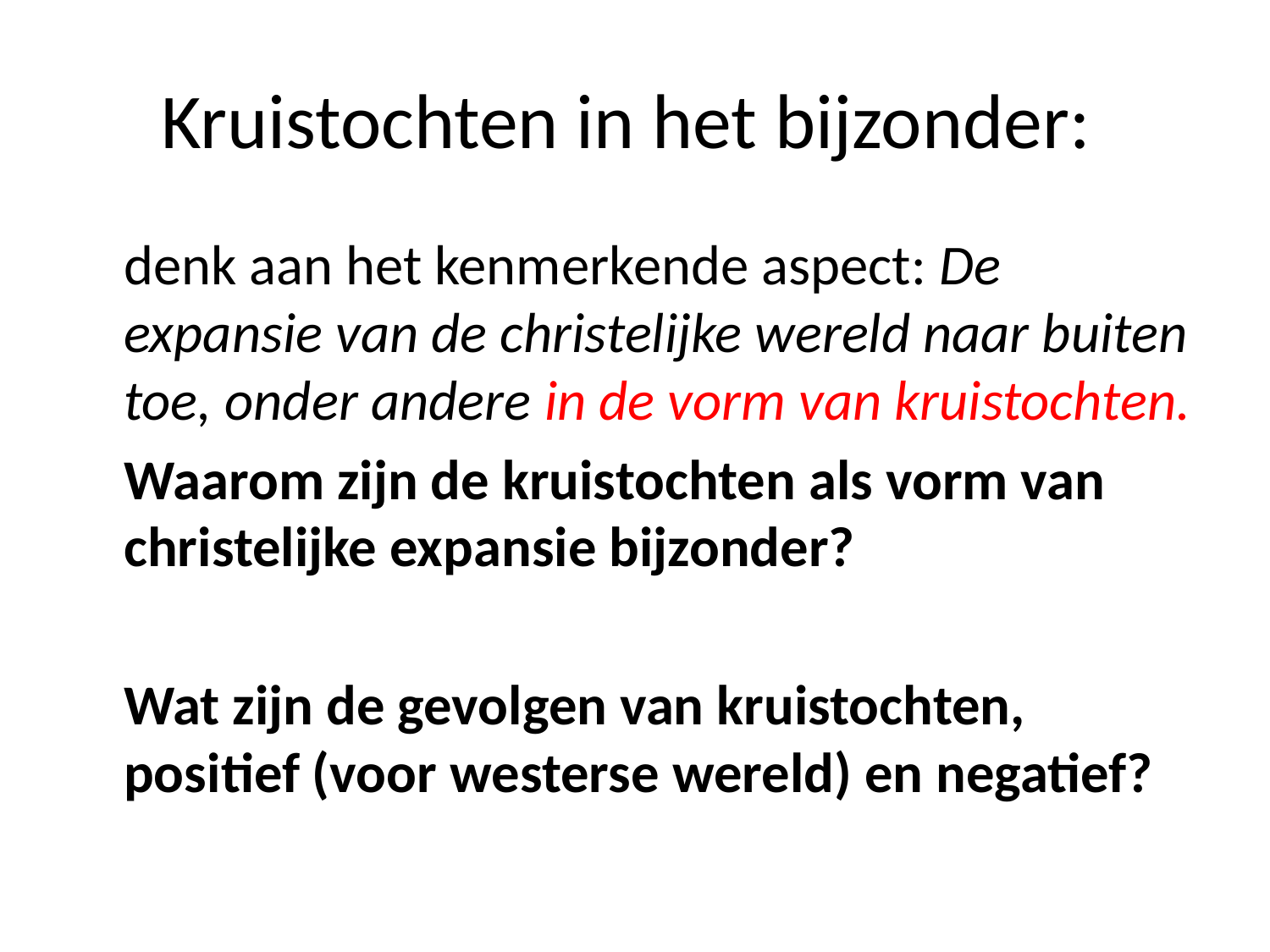

# Kruistochten in het bijzonder:
	denk aan het kenmerkende aspect: De expansie van de christelijke wereld naar buiten toe, onder andere in de vorm van kruistochten.
	Waarom zijn de kruistochten als vorm van christelijke expansie bijzonder?

	Wat zijn de gevolgen van kruistochten, positief (voor westerse wereld) en negatief?